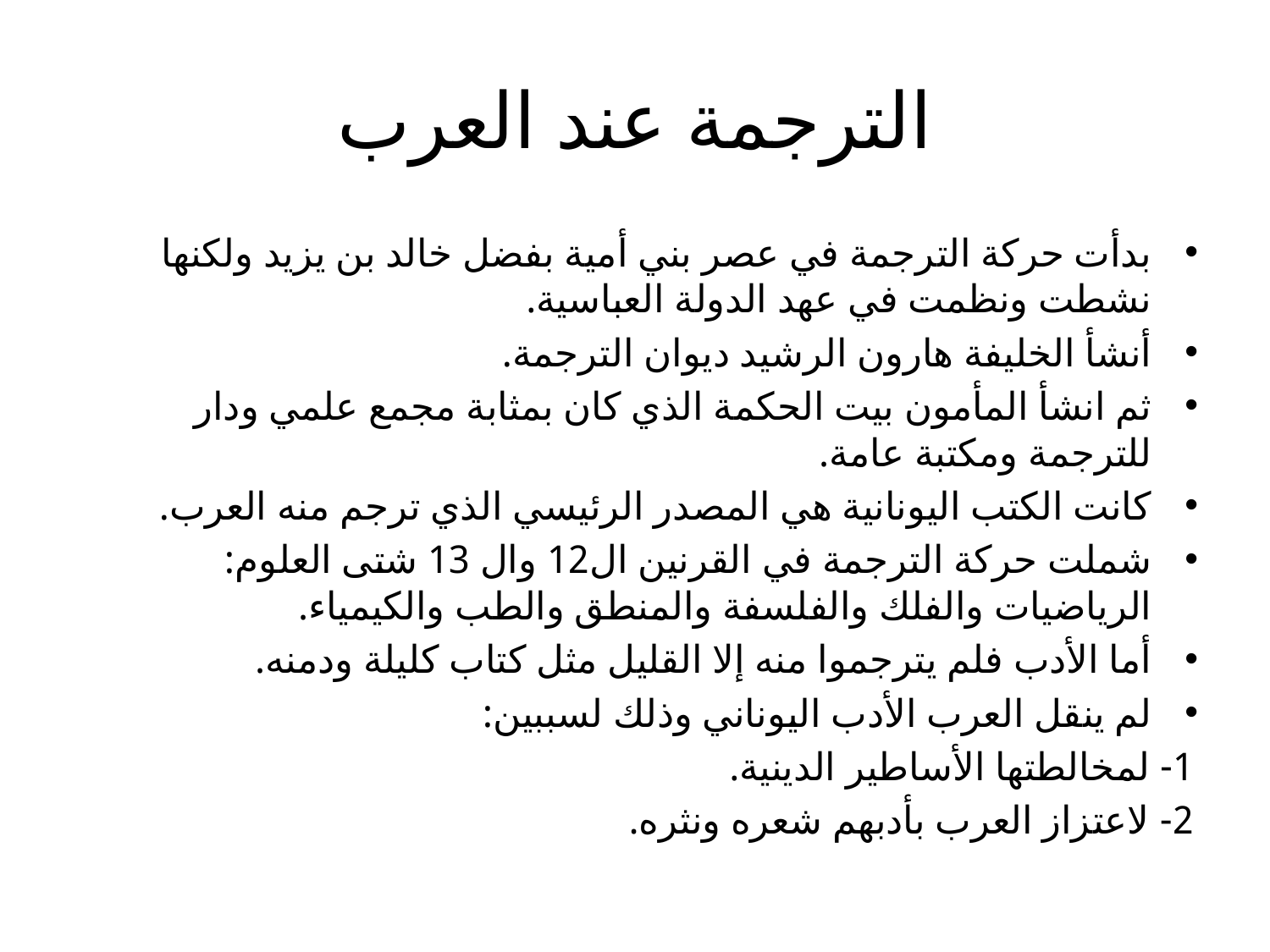

# الترجمة عند العرب
بدأت حركة الترجمة في عصر بني أمية بفضل خالد بن يزيد ولكنها نشطت ونظمت في عهد الدولة العباسية.
أنشأ الخليفة هارون الرشيد ديوان الترجمة.
ثم انشأ المأمون بيت الحكمة الذي كان بمثابة مجمع علمي ودار للترجمة ومكتبة عامة.
كانت الكتب اليونانية هي المصدر الرئيسي الذي ترجم منه العرب.
شملت حركة الترجمة في القرنين ال12 وال 13 شتى العلوم: الرياضيات والفلك والفلسفة والمنطق والطب والكيمياء.
أما الأدب فلم يترجموا منه إلا القليل مثل كتاب كليلة ودمنه.
لم ينقل العرب الأدب اليوناني وذلك لسببين:
1- لمخالطتها الأساطير الدينية.
2- لاعتزاز العرب بأدبهم شعره ونثره.